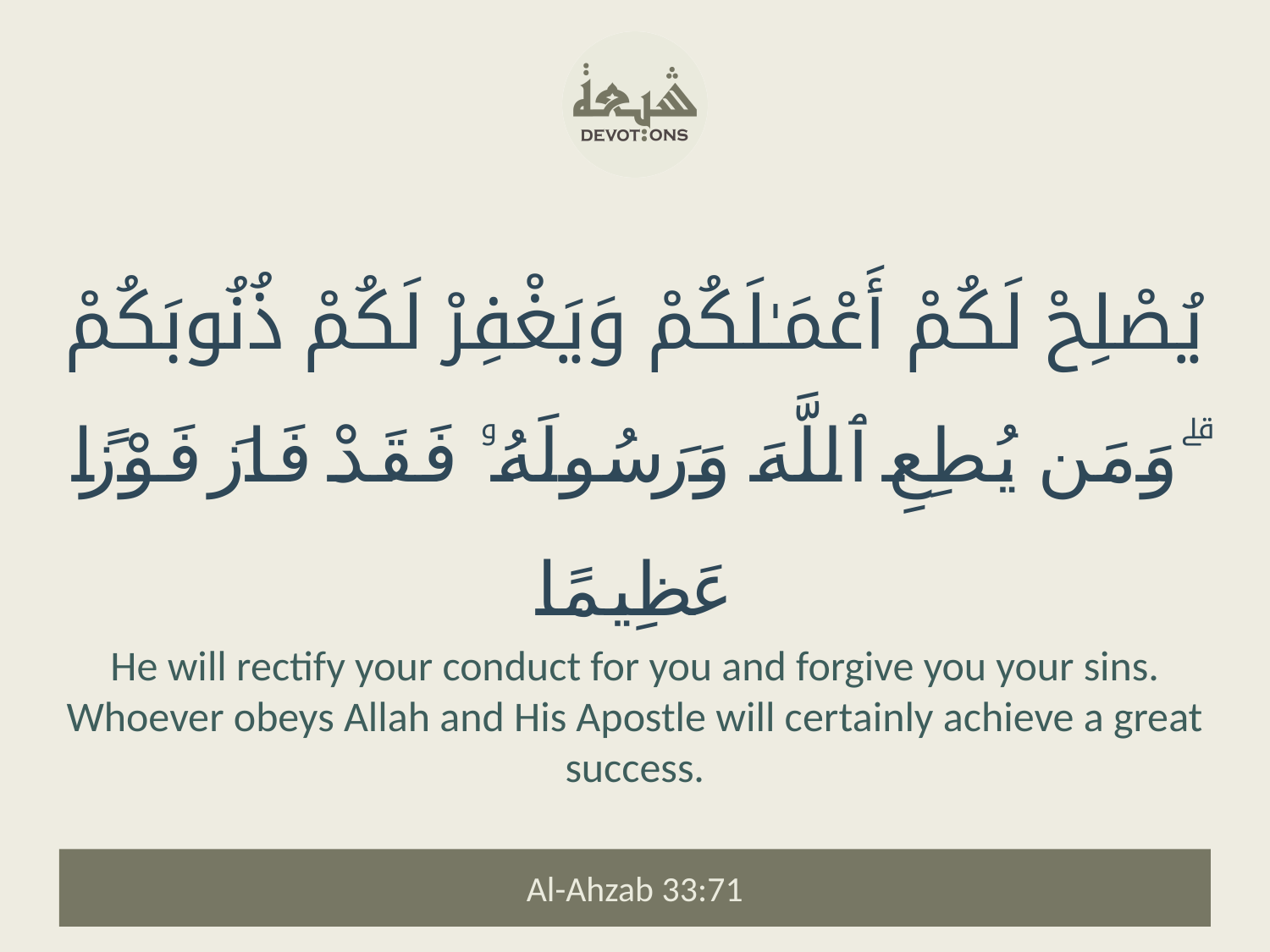

يُصْلِحْ لَكُمْ أَعْمَـٰلَكُمْ وَيَغْفِرْ لَكُمْ ذُنُوبَكُمْ ۗ وَمَن يُطِعِ ٱللَّهَ وَرَسُولَهُۥ فَقَدْ فَازَ فَوْزًا عَظِيمًا
He will rectify your conduct for you and forgive you your sins. Whoever obeys Allah and His Apostle will certainly achieve a great success.
Al-Ahzab 33:71